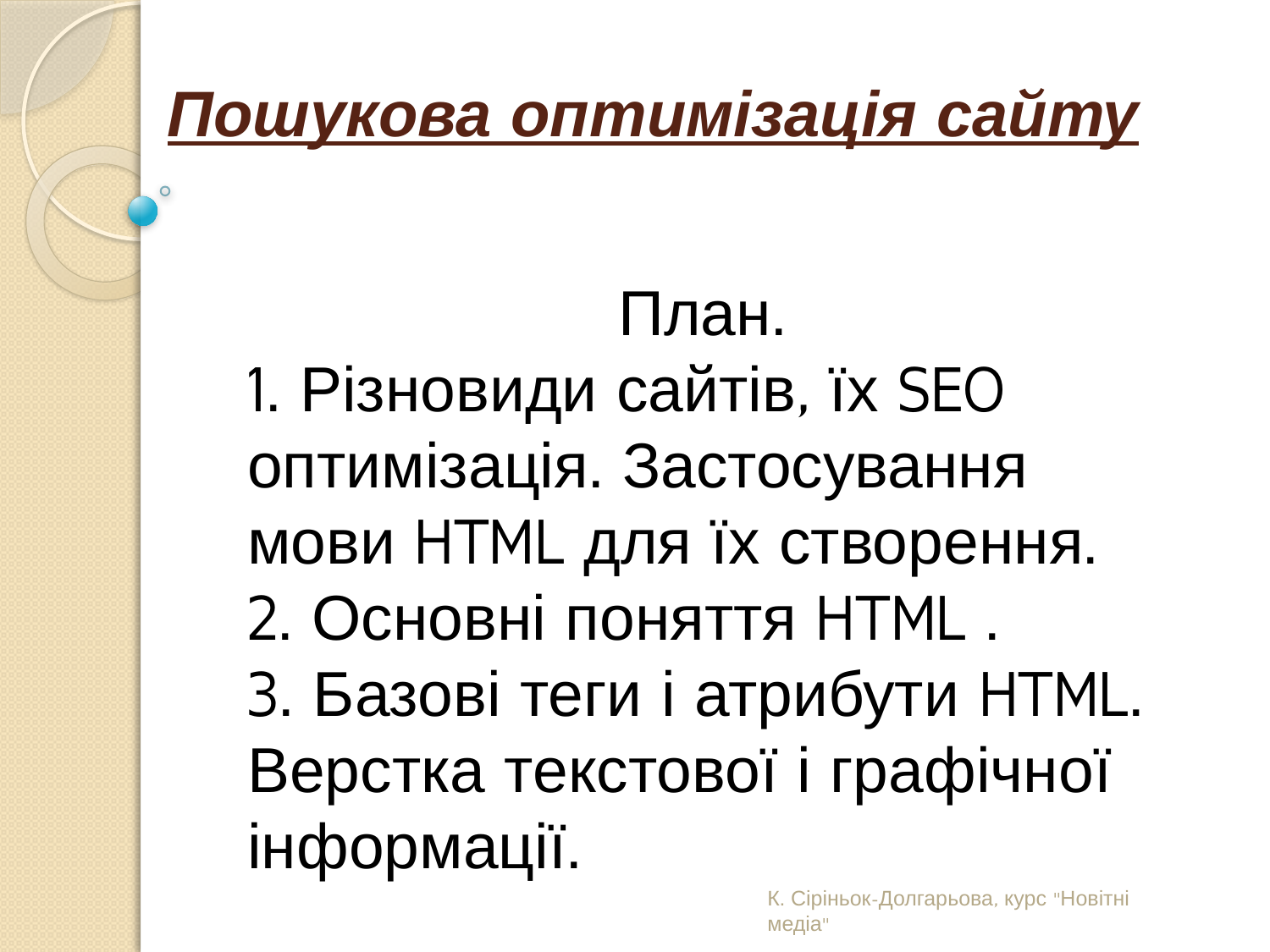

# Пошукова оптимізація сайту
План.
1. Різновиди сайтів, їх SEO оптимізація. Застосування мови HTML для їх створення.
2. Основні поняття HTML .
3. Базові теги і атрибути HTML. Верстка текстової і графічної інформації.
К. Сіріньок-Долгарьова, курс "Новітні медіа"